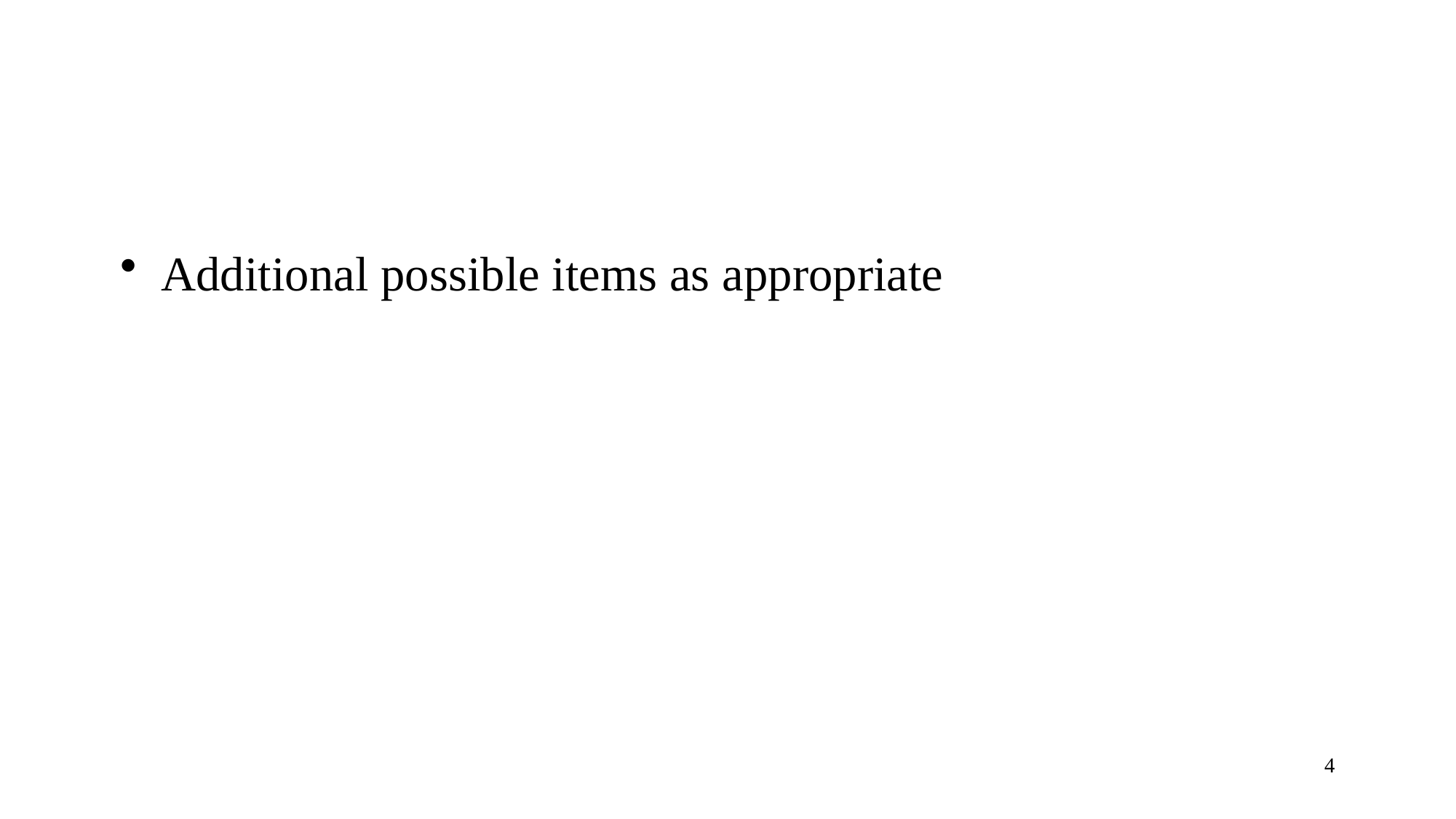

#
Additional possible items as appropriate
4